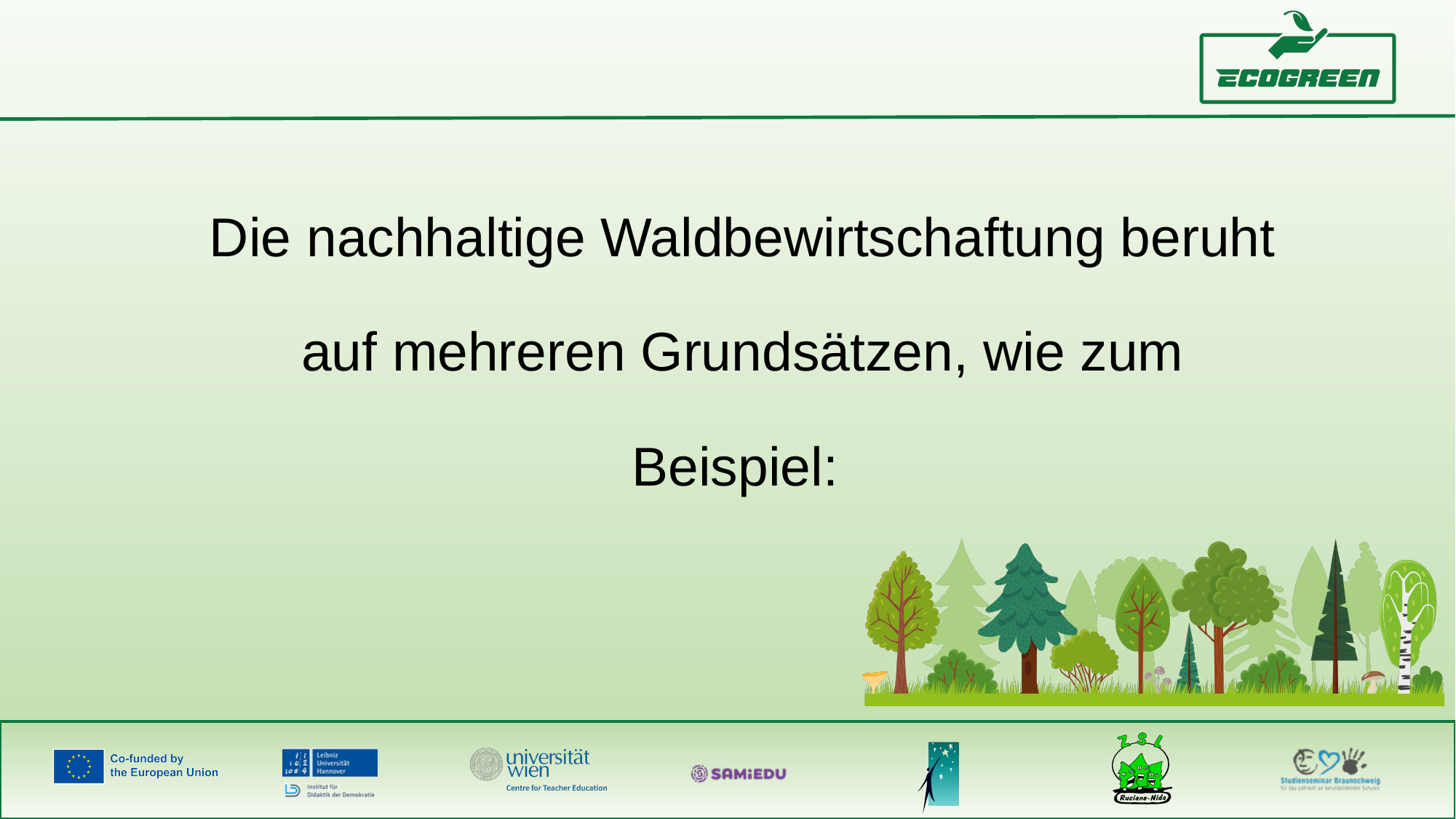

Die nachhaltige Waldbewirtschaftung beruht auf mehreren Grundsätzen, wie zum Beispiel: